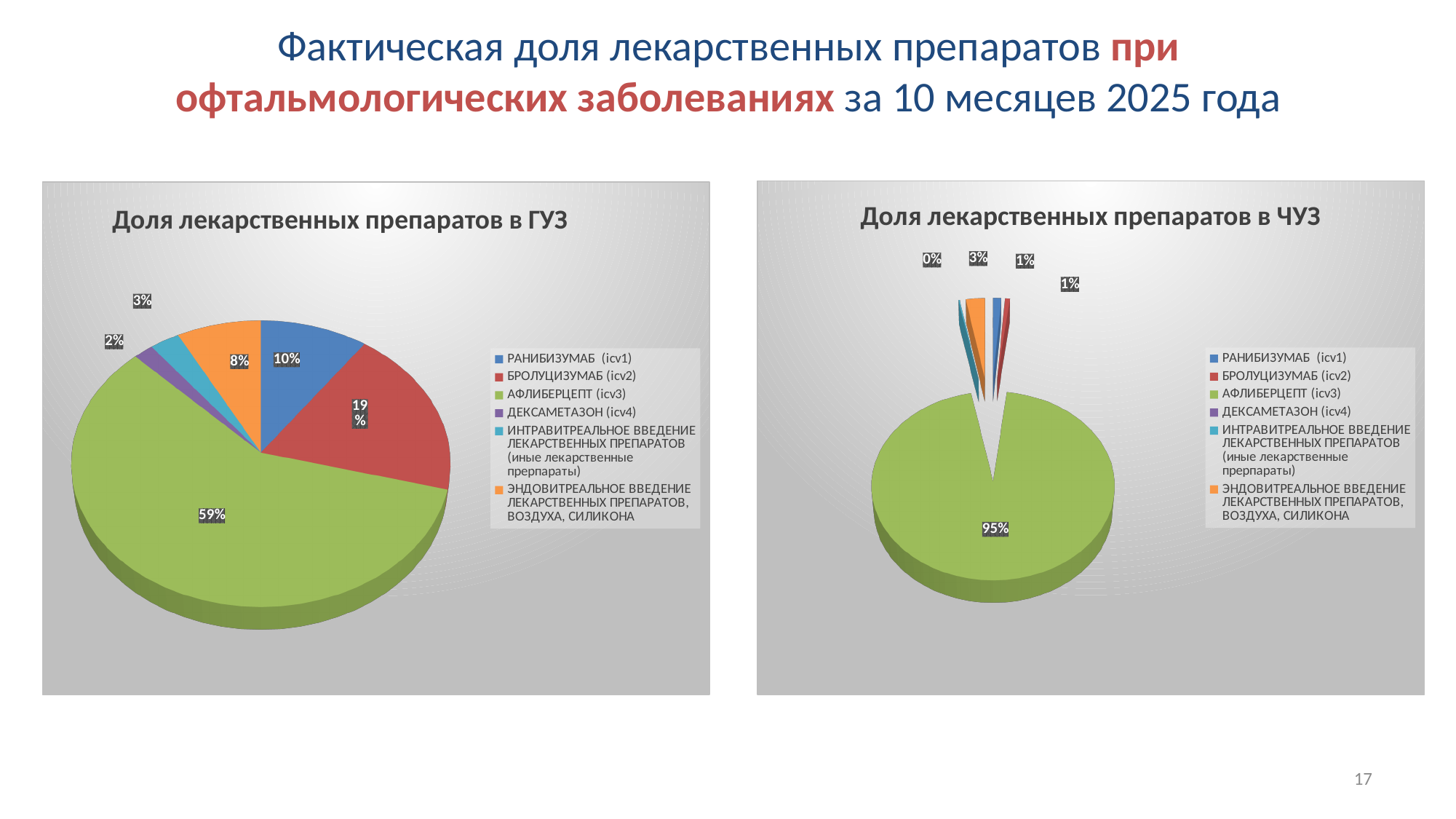

# Фактическая доля лекарственных препаратов при офтальмологических заболеваниях за 10 месяцев 2025 года

[unsupported chart]

[unsupported chart]

17